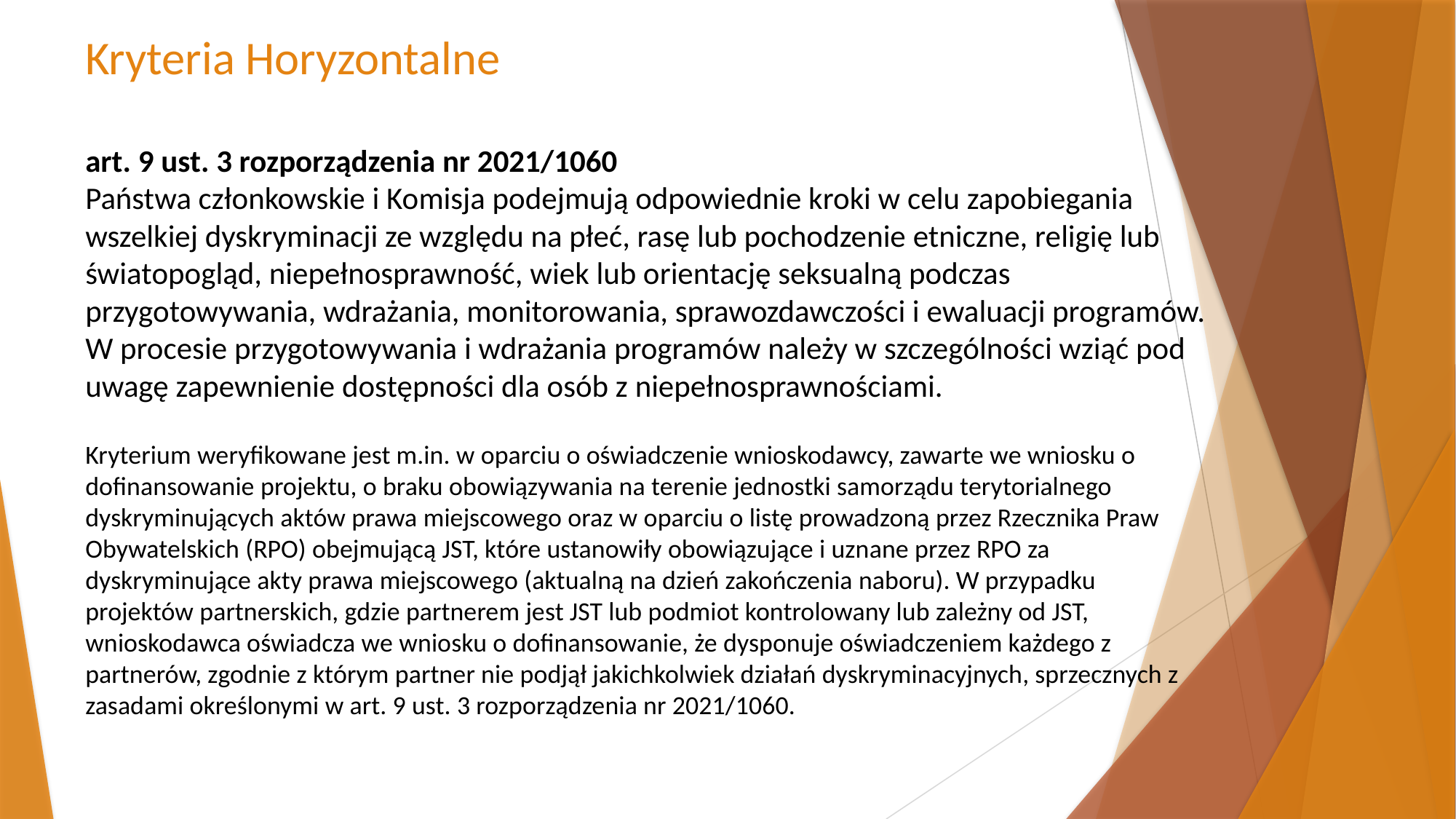

# Kryteria Horyzontalne art. 9 ust. 3 rozporządzenia nr 2021/1060 Państwa członkowskie i Komisja podejmują odpowiednie kroki w celu zapobiegania wszelkiej dyskryminacji ze względu na płeć, rasę lub pochodzenie etniczne, religię lub światopogląd, niepełnosprawność, wiek lub orientację seksualną podczas przygotowywania, wdrażania, monitorowania, sprawozdawczości i ewaluacji programów. W procesie przygotowywania i wdrażania programów należy w szczególności wziąć pod uwagę zapewnienie dostępności dla osób z niepełnosprawnościami. Kryterium weryfikowane jest m.in. w oparciu o oświadczenie wnioskodawcy, zawarte we wniosku o dofinansowanie projektu, o braku obowiązywania na terenie jednostki samorządu terytorialnego dyskryminujących aktów prawa miejscowego oraz w oparciu o listę prowadzoną przez Rzecznika Praw Obywatelskich (RPO) obejmującą JST, które ustanowiły obowiązujące i uznane przez RPO za dyskryminujące akty prawa miejscowego (aktualną na dzień zakończenia naboru). W przypadku projektów partnerskich, gdzie partnerem jest JST lub podmiot kontrolowany lub zależny od JST, wnioskodawca oświadcza we wniosku o dofinansowanie, że dysponuje oświadczeniem każdego z partnerów, zgodnie z którym partner nie podjął jakichkolwiek działań dyskryminacyjnych, sprzecznych z zasadami określonymi w art. 9 ust. 3 rozporządzenia nr 2021/1060.